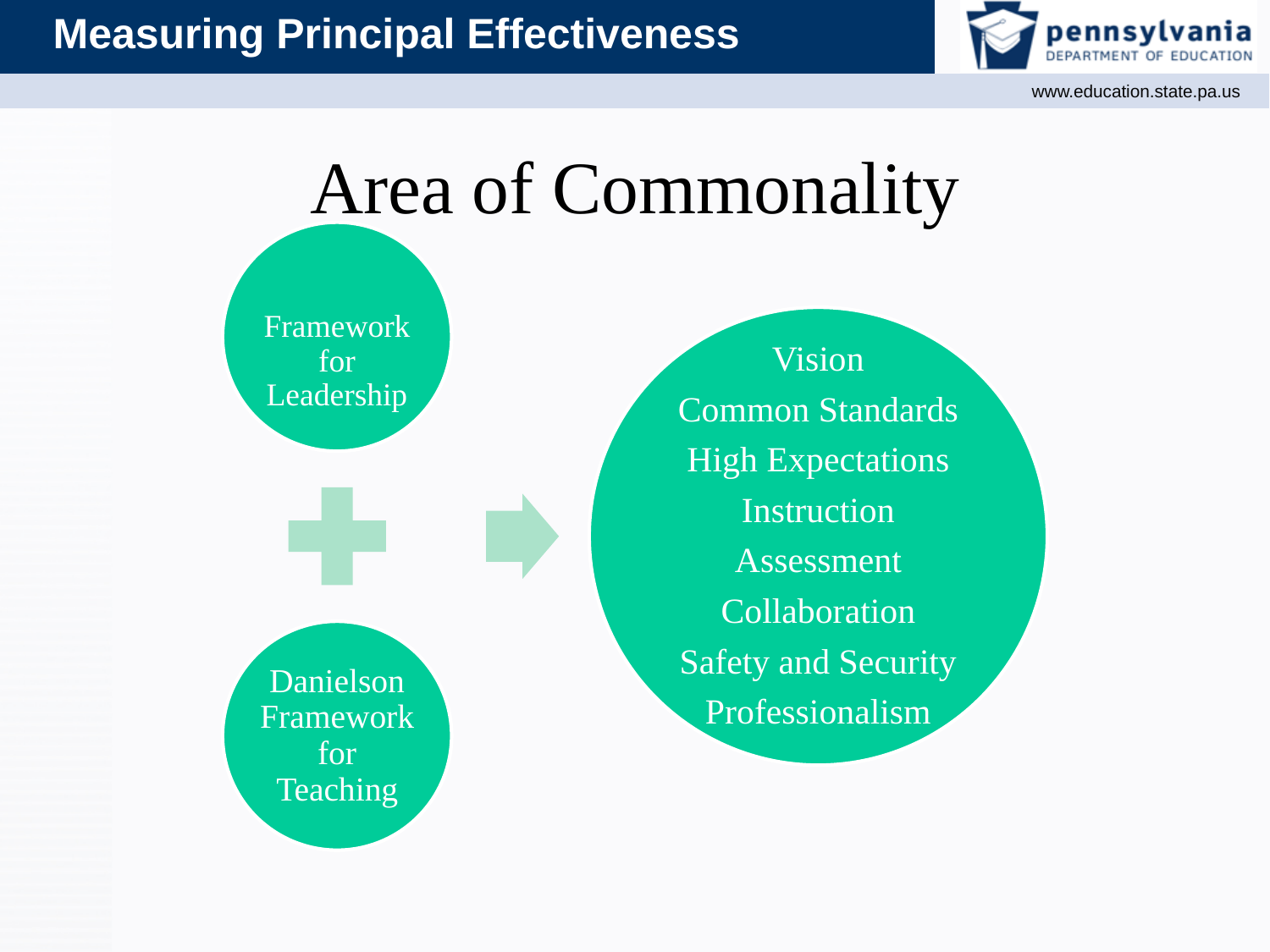

# Area of Commonality

Framework for Leadership

Danielson Framework for Teaching

Vision
Common Standards
High Expectations
Instruction
Assessment
Collaboration
Safety and Security
Professionalism